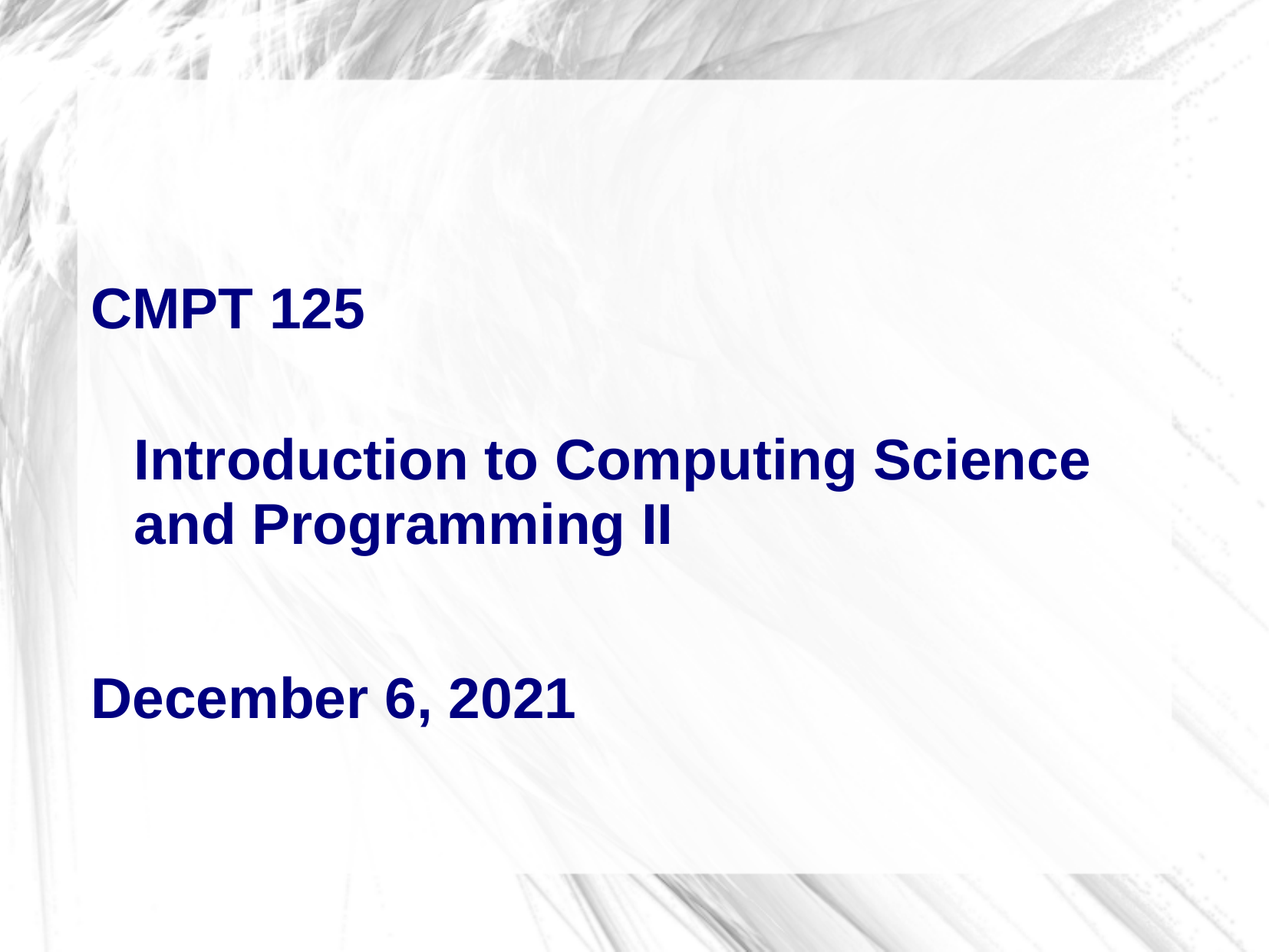

# CMPT 125
Introduction to Computing Science
and Programming II

December 6, 2021